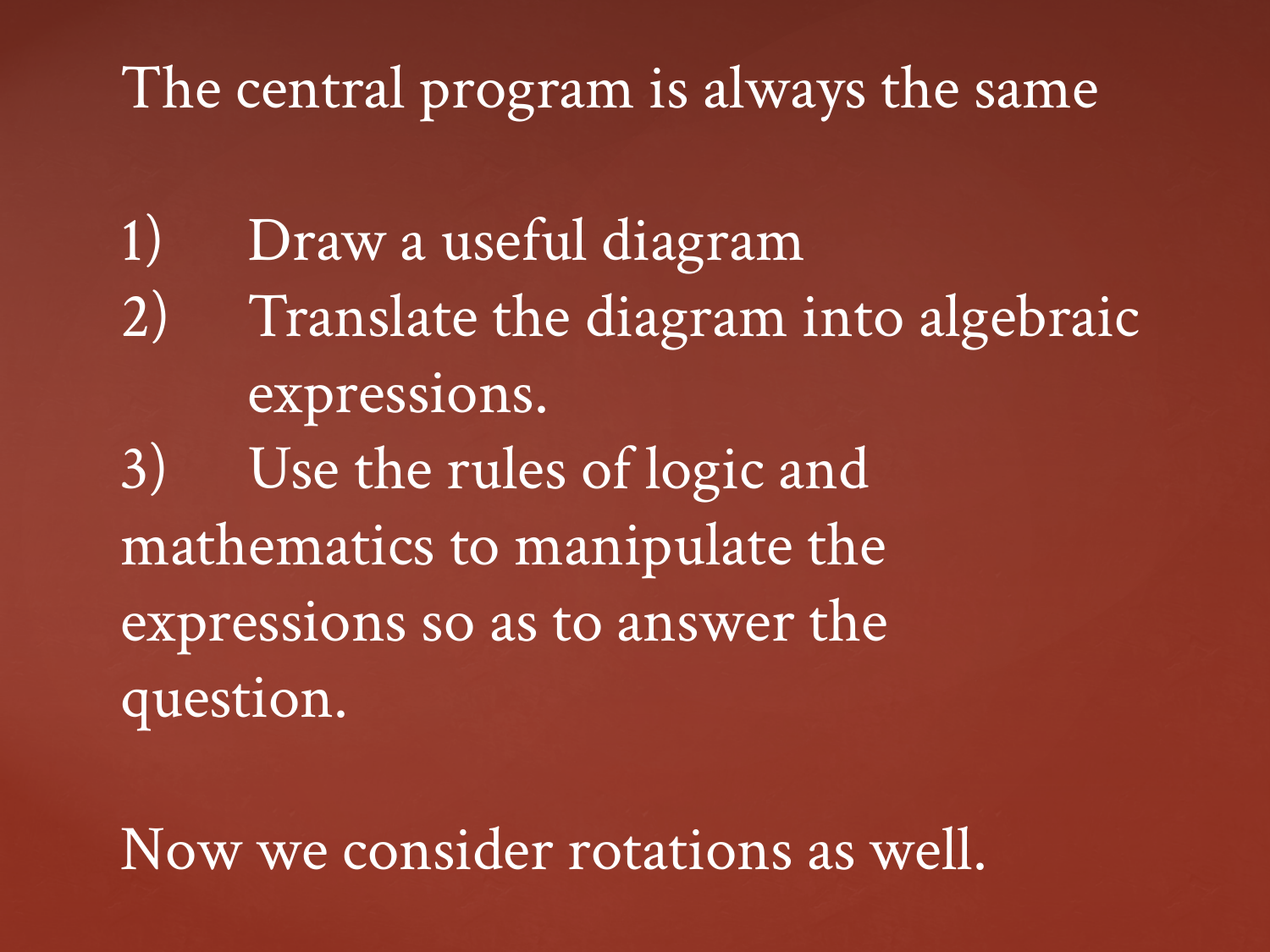

# The central program is always the same 1)	Draw a useful diagram 2)	Translate the diagram into algebraic 	expressions. 3)	Use the rules of logic and 	mathematics to manipulate the 	expressions so as to answer the 	question. Now we consider rotations as well.